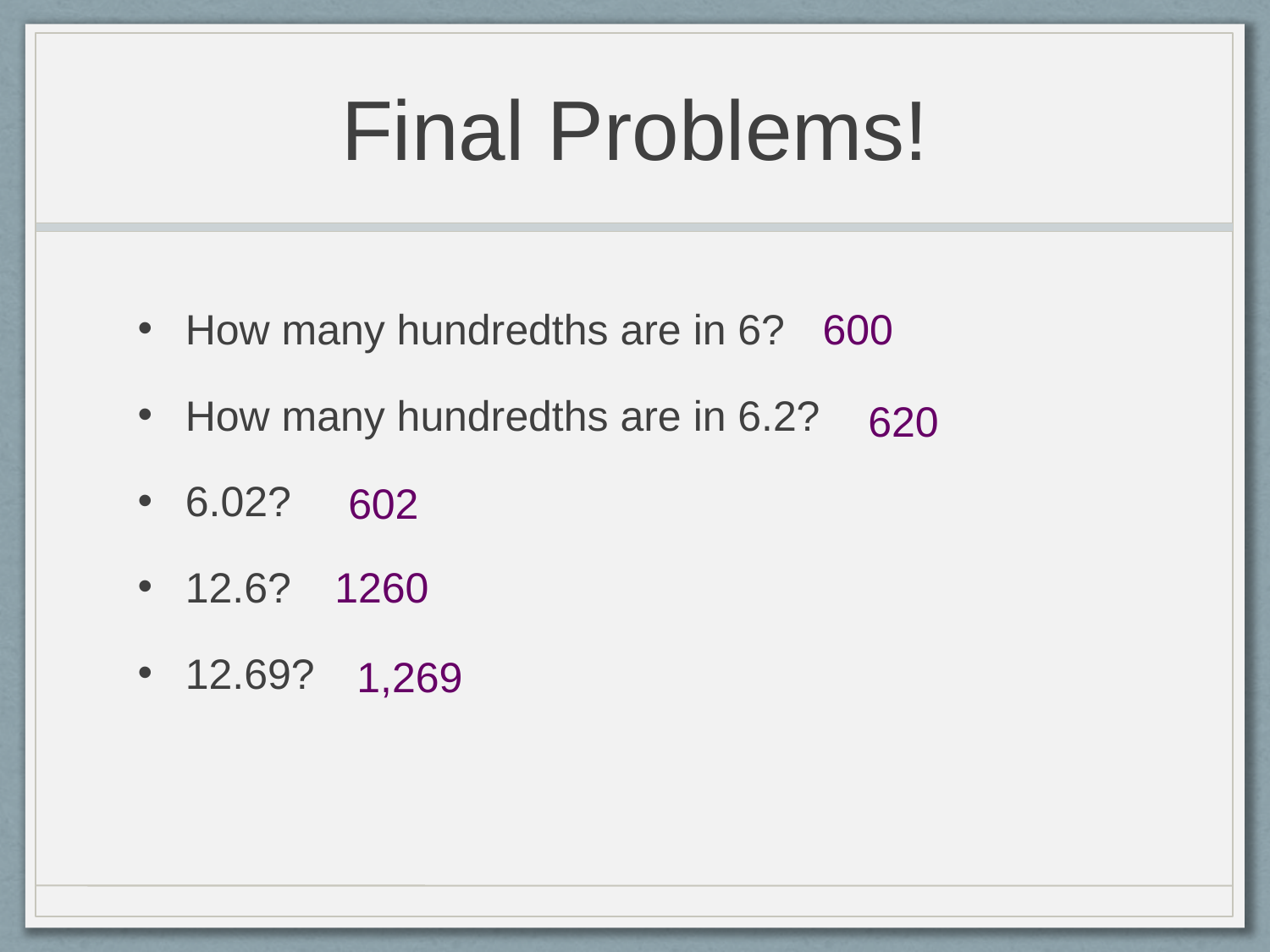

# Final Problems!
How many hundredths are in 6?
How many hundredths are in 6.2?
6.02?
12.6?
12.69?
600
620
602
1260
1,269